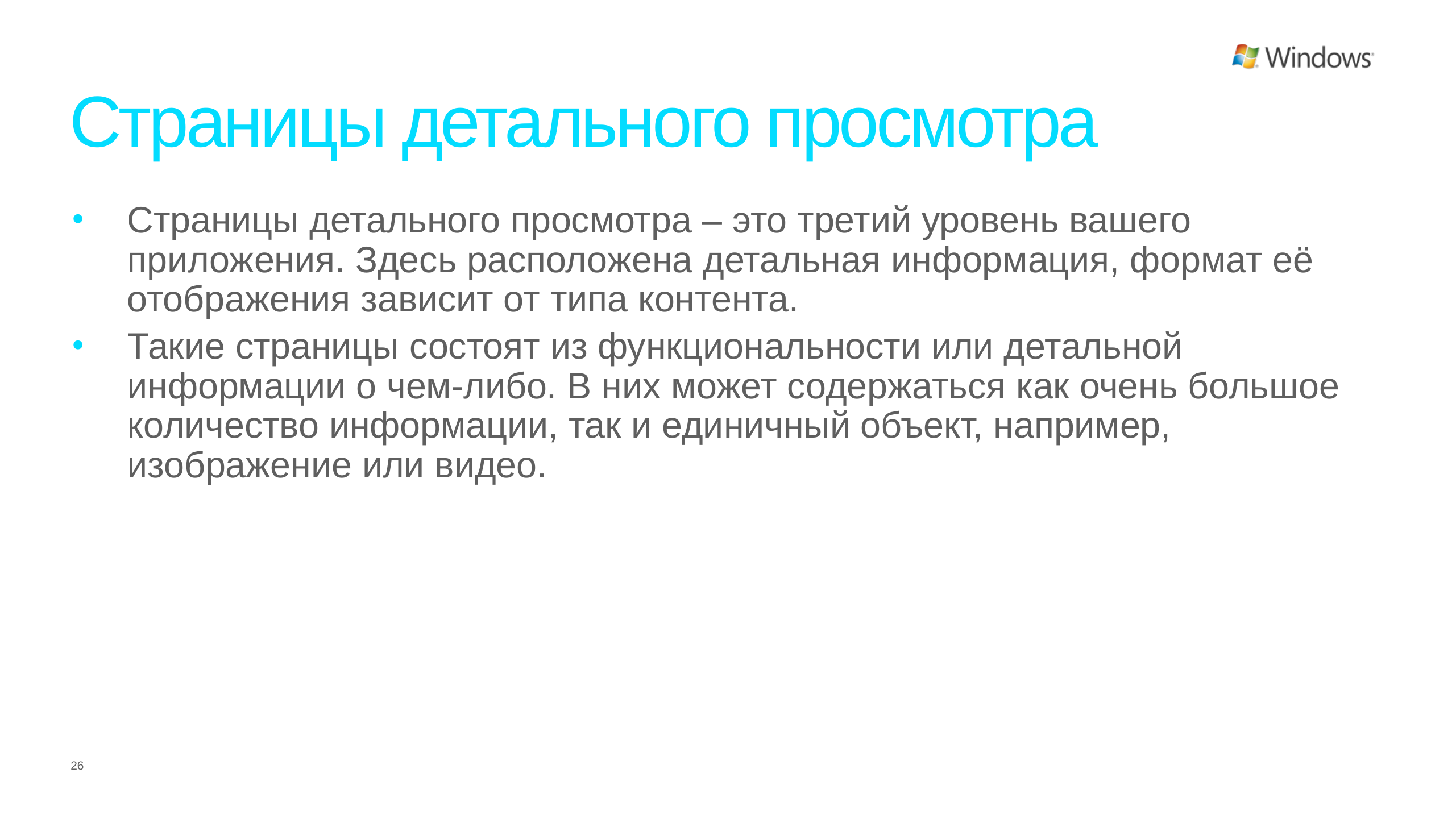

# Страницы детального просмотра
Страницы детального просмотра – это третий уровень вашего приложения. Здесь расположена детальная информация, формат её отображения зависит от типа контента.
Такие страницы состоят из функциональности или детальной информации о чем-либо. В них может содержаться как очень большое количество информации, так и единичный объект, например, изображение или видео.